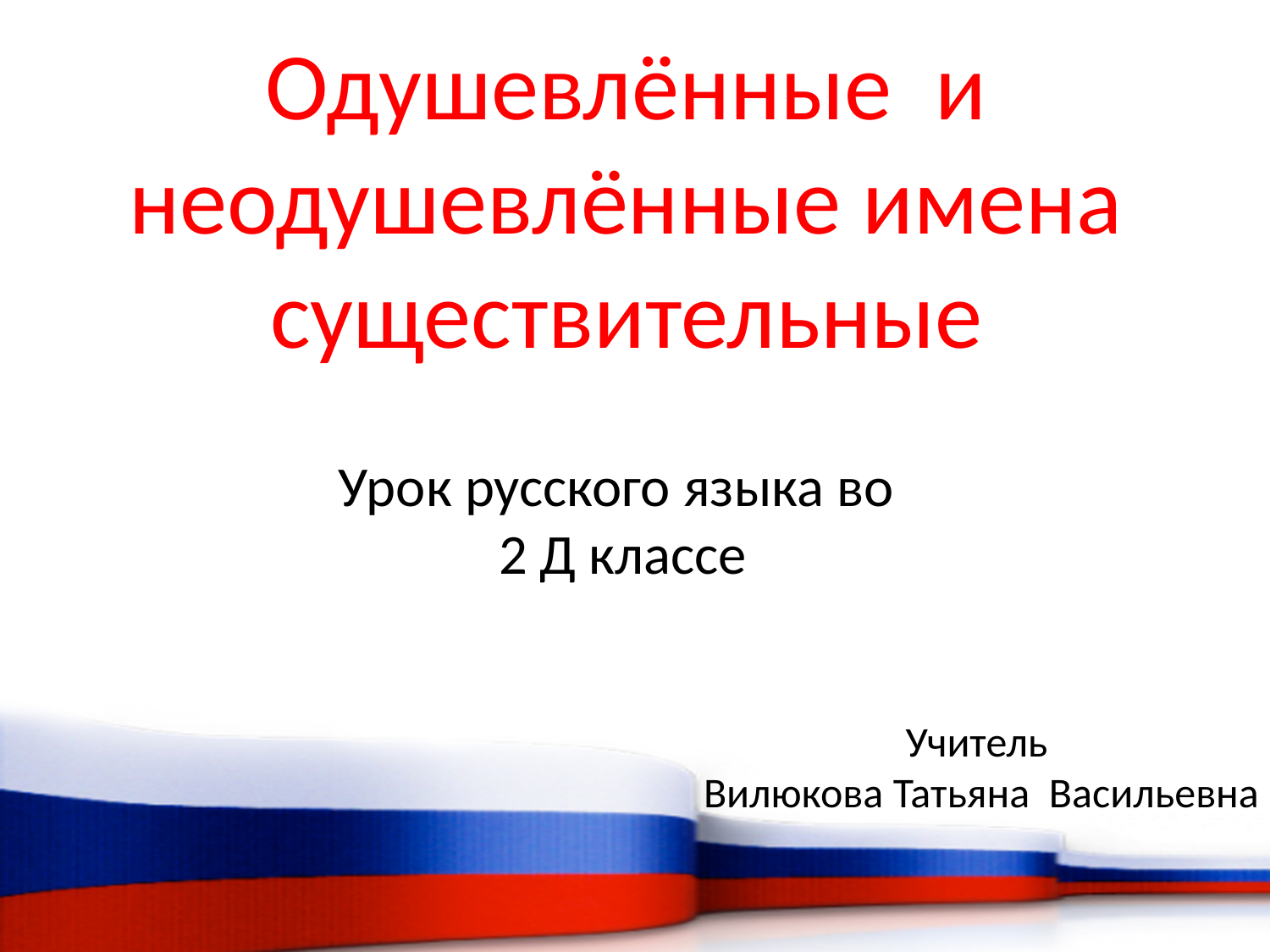

# Одушевлённые  и неодушевлённые имена существительные
Урок русского языка во
2 Д классе
Учитель
Вилюкова Татьяна  Васильевна